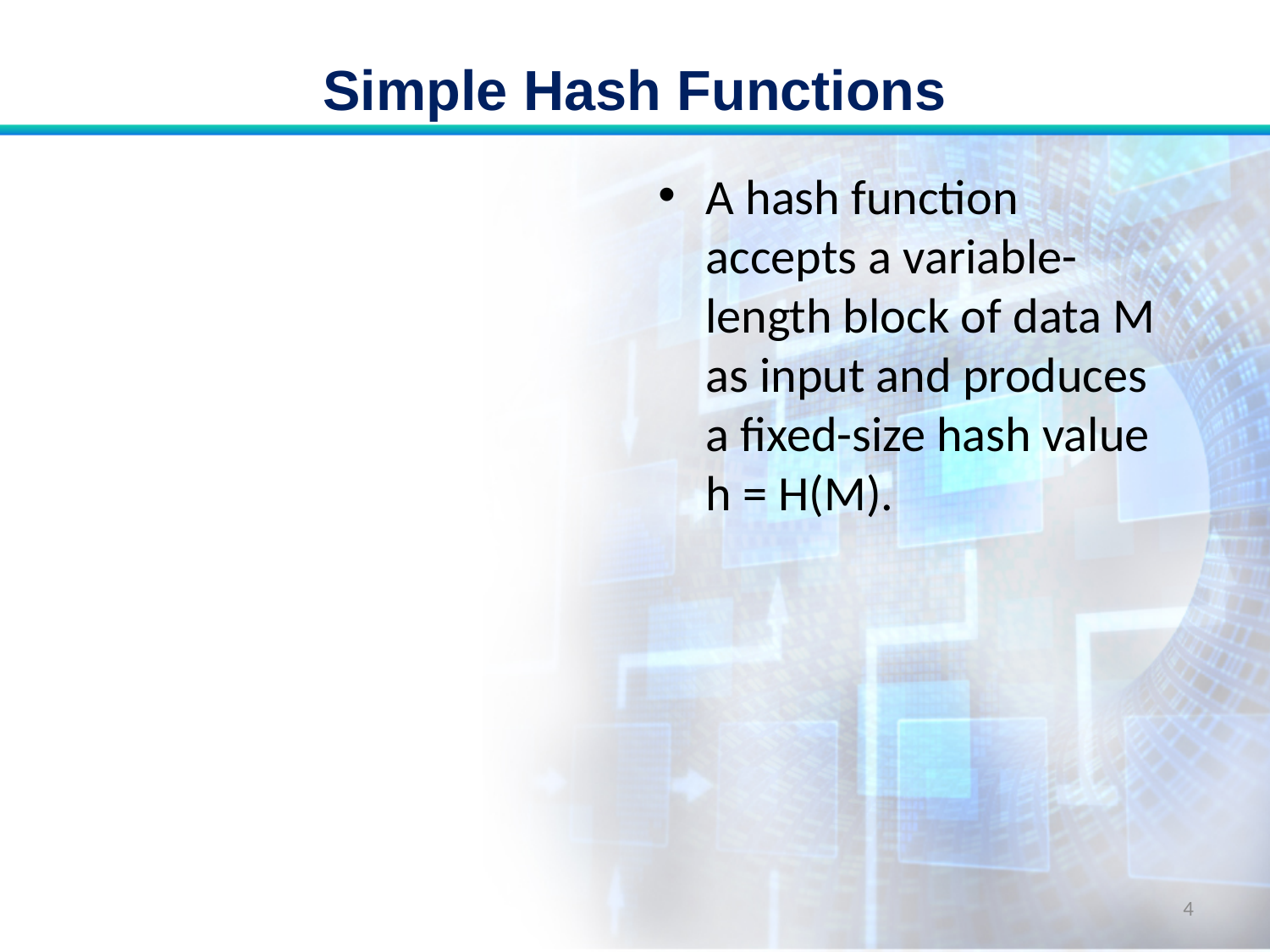

# Simple Hash Functions
A hash function accepts a variable-length block of data M as input and produces a fixed-size hash value h = H(M).
4